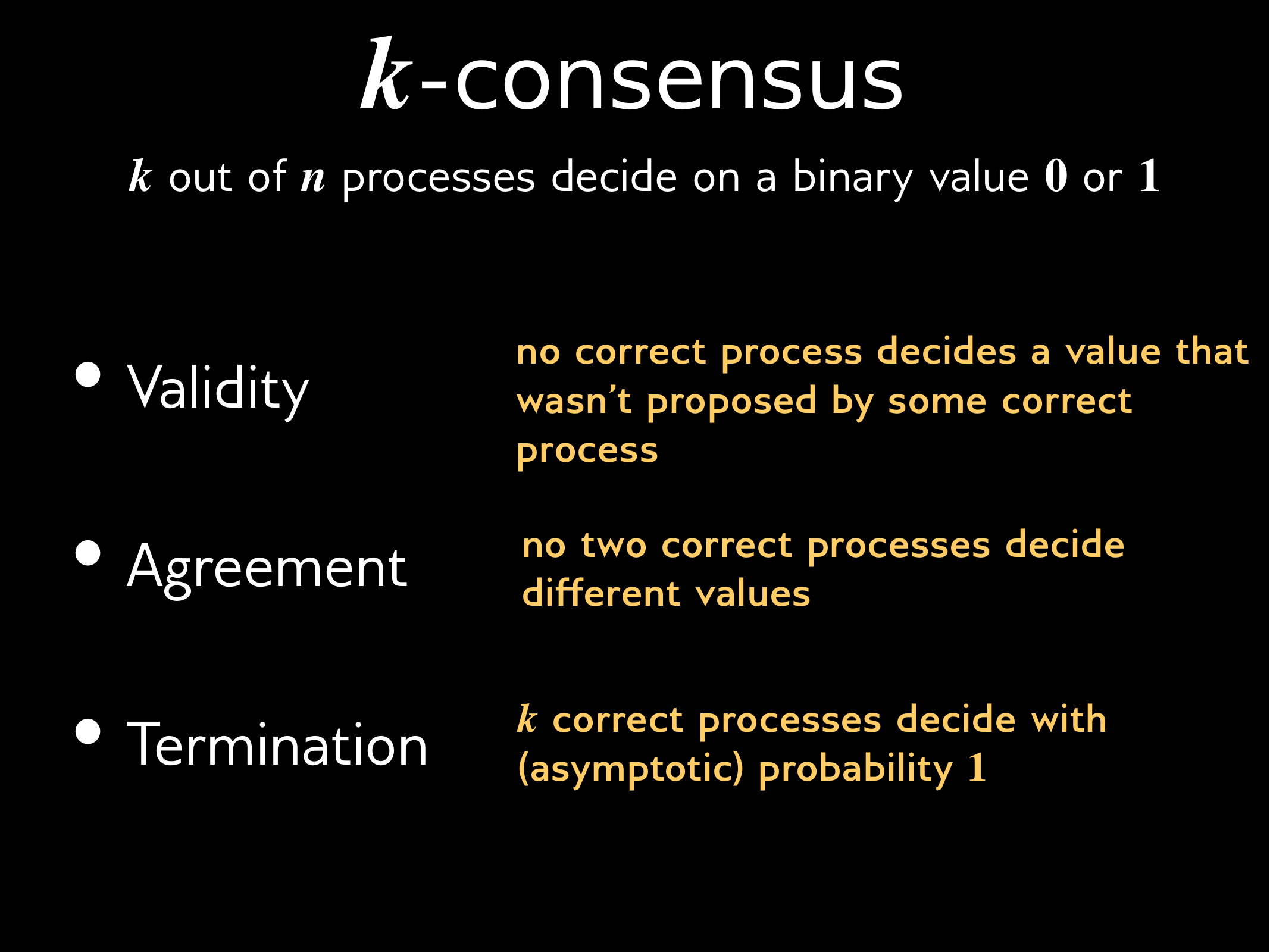

# k-consensus
k out of n processes decide on a binary value 0 or 1
Validity
Agreement
Termination
no correct process decides a value that wasn’t proposed by some correct process
no two correct processes decide different values
k correct processes decide with (asymptotic) probability 1